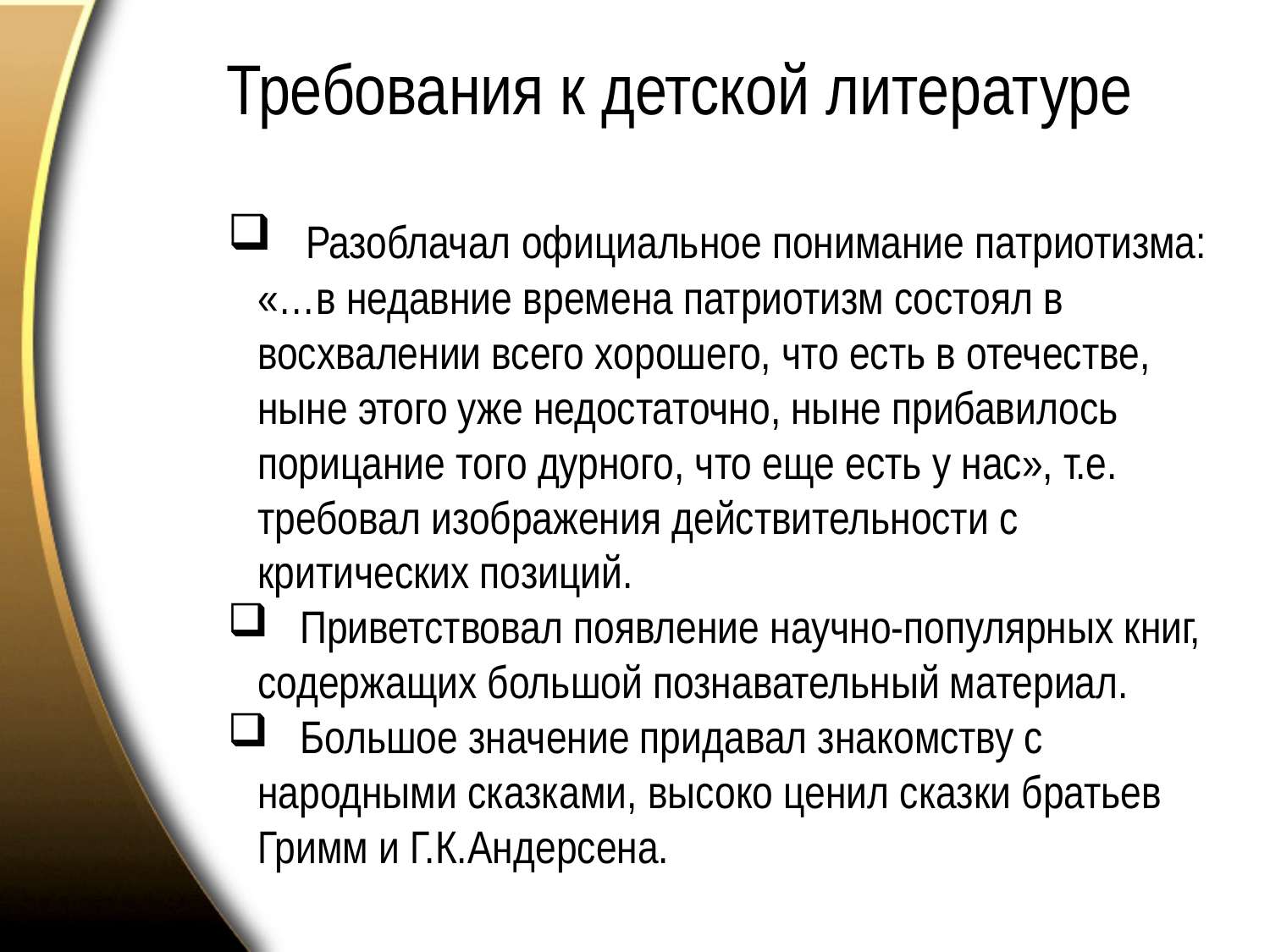

# Требования к детской литературе
   Разоблачал официальное понимание патриотизма: «…в недавние времена патриотизм состоял в восхвалении всего хорошего, что есть в отечестве, ныне этого уже недостаточно, ныне прибавилось порицание того дурного, что еще есть у нас», т.е. требовал изображения действительности с критических позиций.
   Приветствовал появление научно-популярных книг, содержащих большой познавательный материал.
   Большое значение придавал знакомству с народными сказками, высоко ценил сказки братьев Гримм и Г.К.Андерсена.